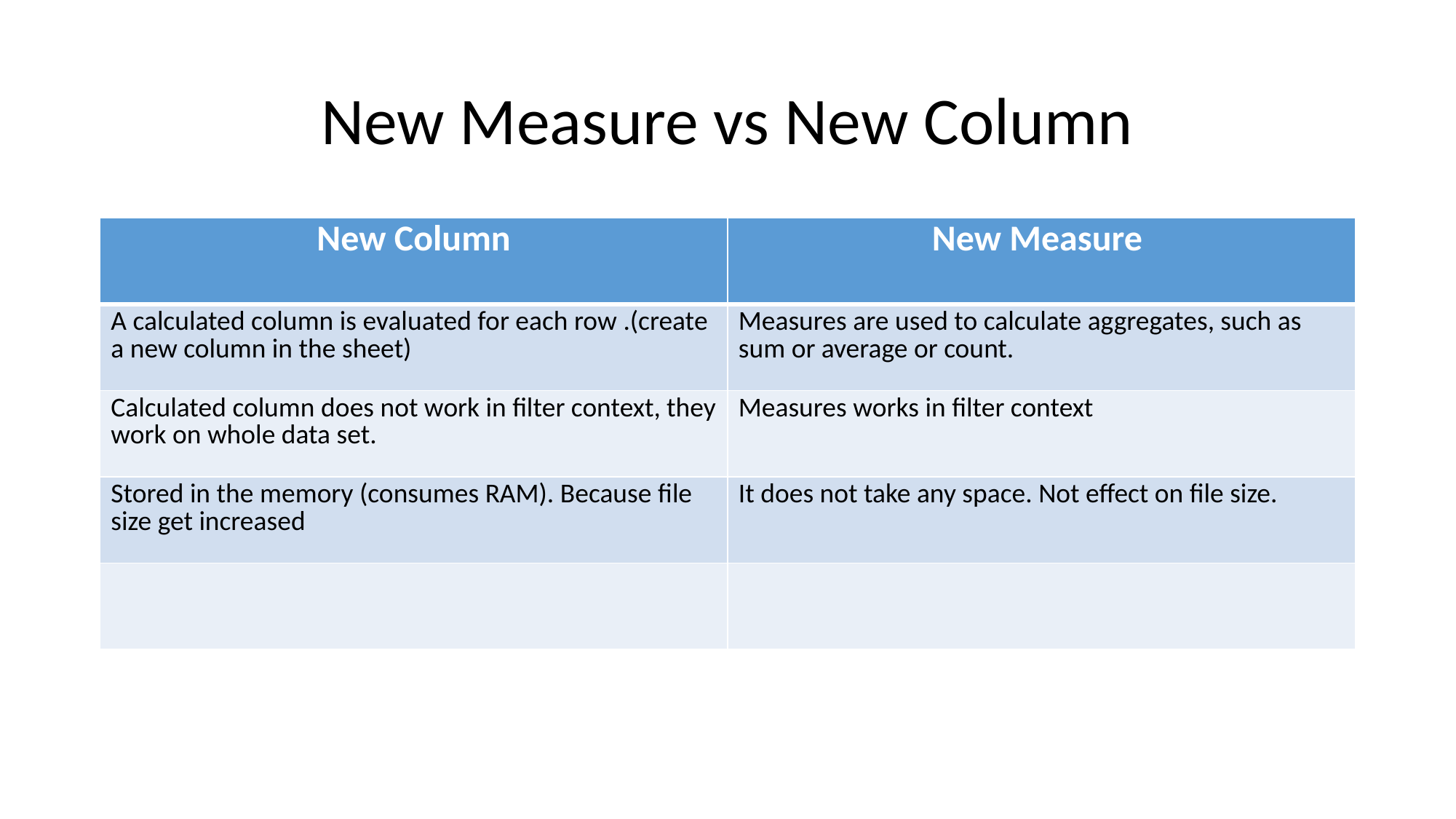

# New Measure vs New Column
| New Column | New Measure |
| --- | --- |
| A calculated column is evaluated for each row .(create a new column in the sheet) | Measures are used to calculate aggregates, such as sum or average or count. |
| Calculated column does not work in filter context, they work on whole data set. | Measures works in filter context |
| Stored in the memory (consumes RAM). Because file size get increased | It does not take any space. Not effect on file size. |
|  |  |